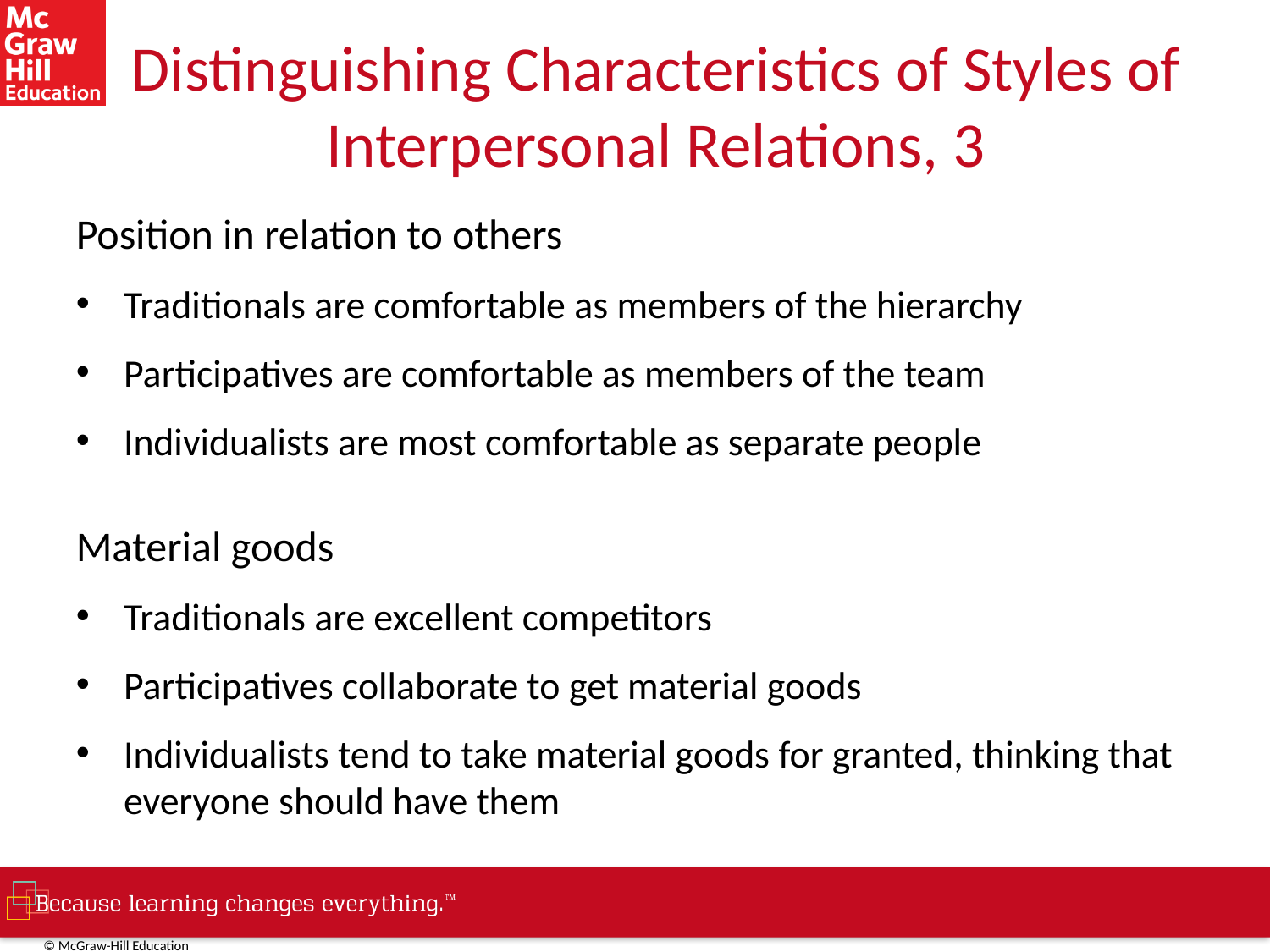

# Distinguishing Characteristics of Styles of Interpersonal Relations, 3
Position in relation to others
Traditionals are comfortable as members of the hierarchy
Participatives are comfortable as members of the team
Individualists are most comfortable as separate people

Material goods
Traditionals are excellent competitors
Participatives collaborate to get material goods
Individualists tend to take material goods for granted, thinking that everyone should have them